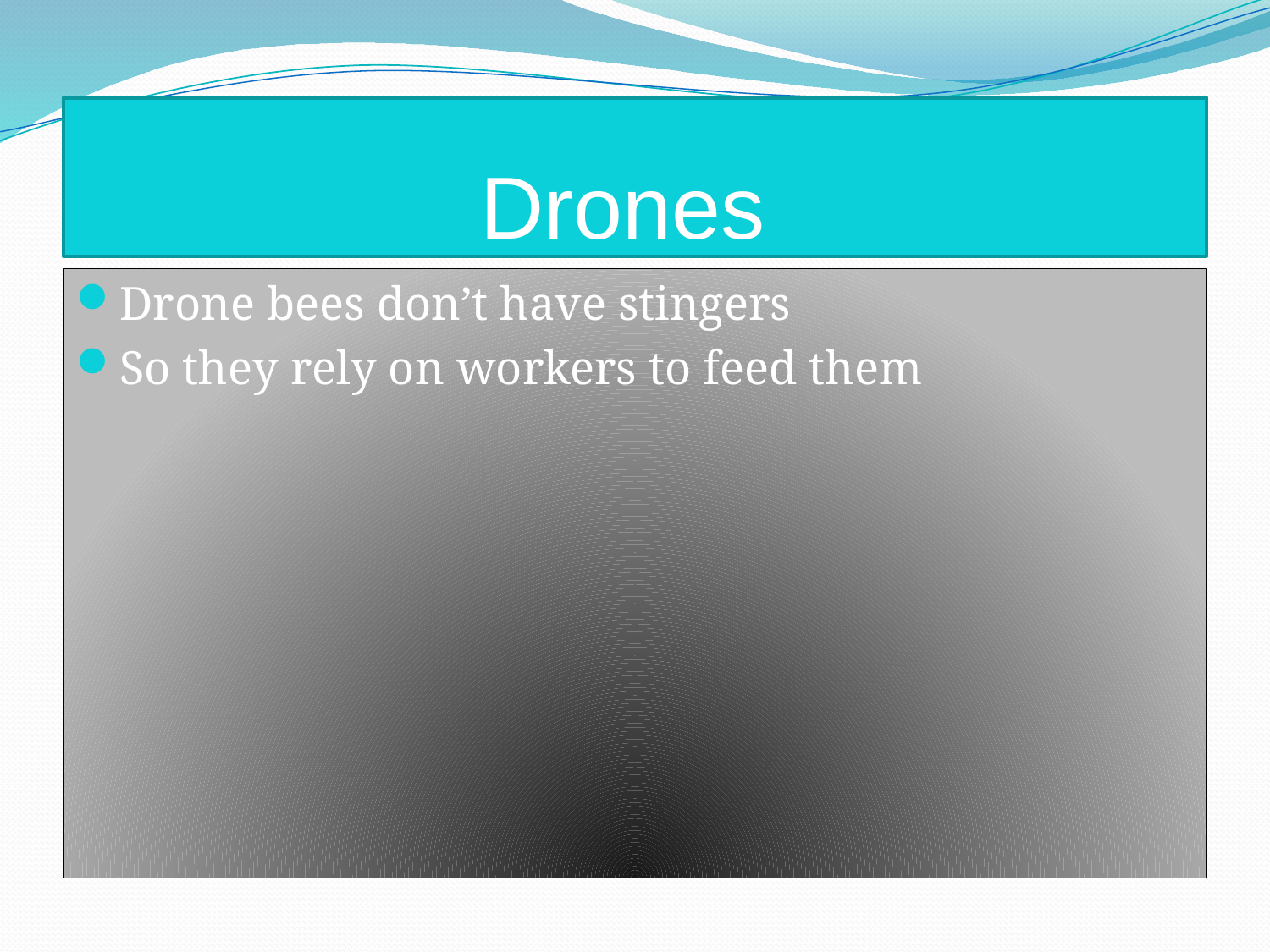

# Drones
Drone bees don’t have stingers
So they rely on workers to feed them